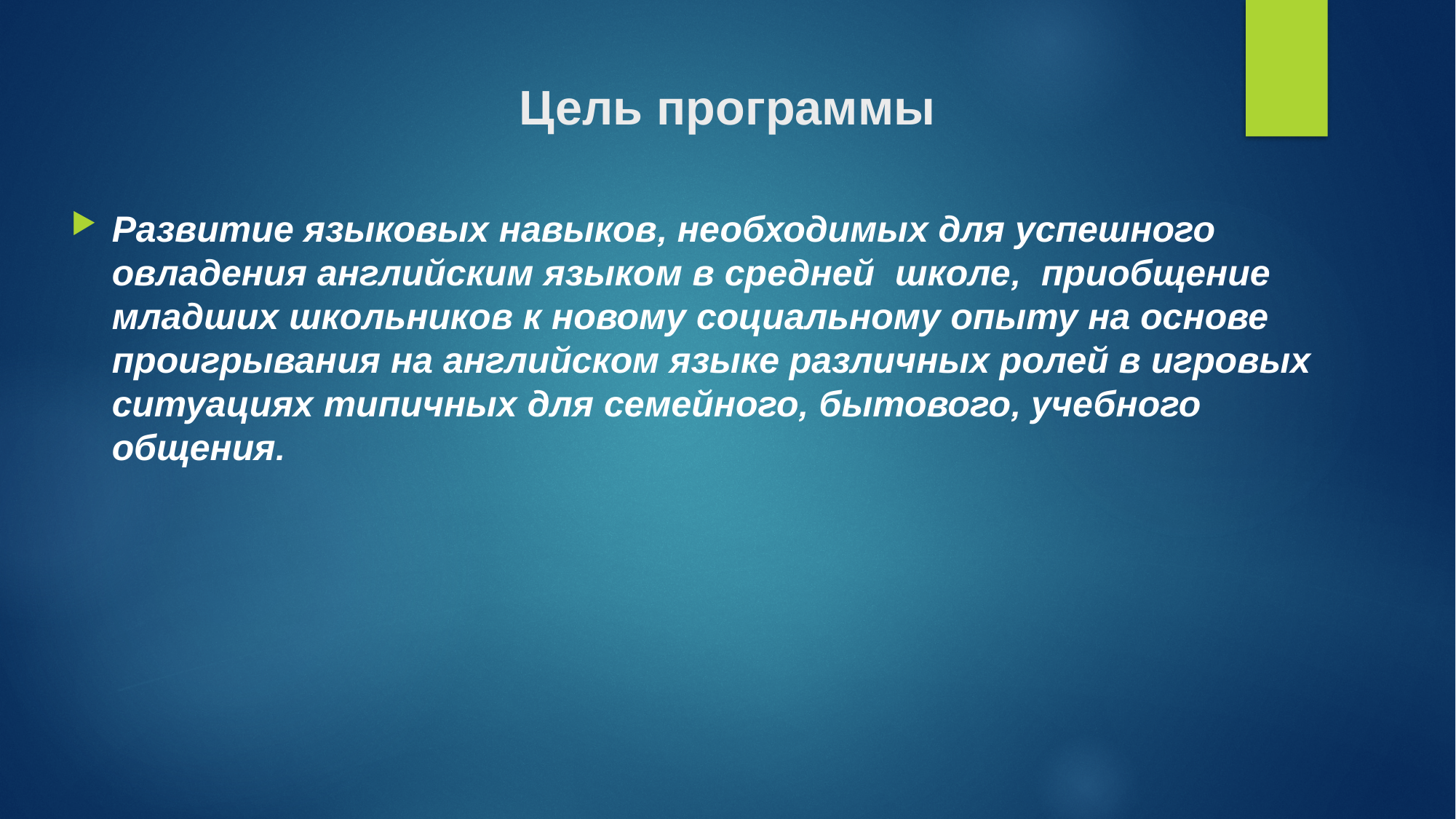

# Цель программы
Развитие языковых навыков, необходимых для успешного овладения английским языком в средней  школе,  приобщение младших школьников к новому социальному опыту на основе проигрывания на английском языке различных ролей в игровых ситуациях типичных для семейного, бытового, учебного общения.